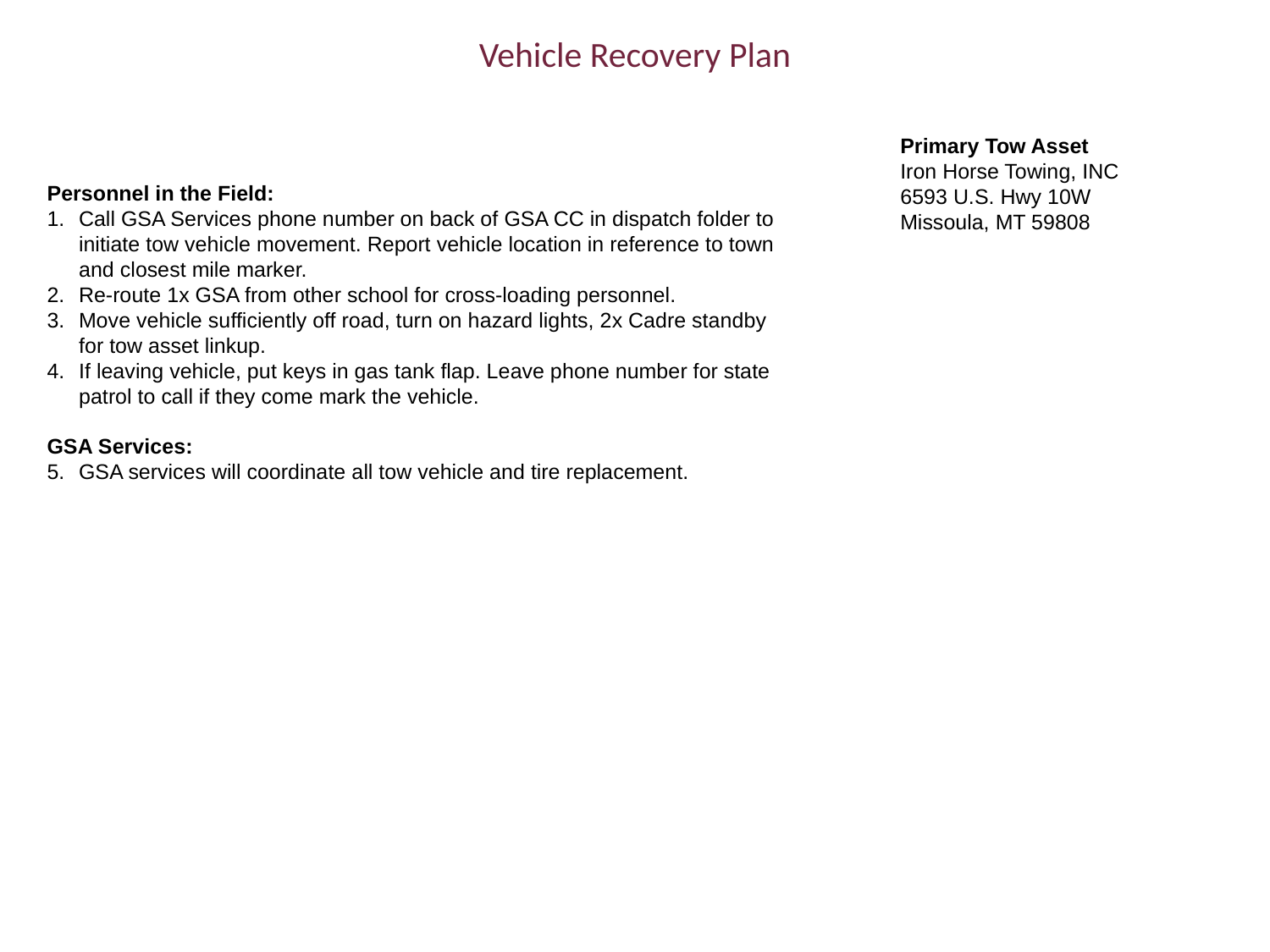

# Vehicle Recovery Plan
Primary Tow Asset
Iron Horse Towing, INC
6593 U.S. Hwy 10W
Missoula, MT 59808

Personnel in the Field:
Call GSA Services phone number on back of GSA CC in dispatch folder to initiate tow vehicle movement. Report vehicle location in reference to town and closest mile marker.
Re-route 1x GSA from other school for cross-loading personnel.
Move vehicle sufficiently off road, turn on hazard lights, 2x Cadre standby for tow asset linkup.
If leaving vehicle, put keys in gas tank flap. Leave phone number for state patrol to call if they come mark the vehicle.

GSA Services:
GSA services will coordinate all tow vehicle and tire replacement.

Bozeman